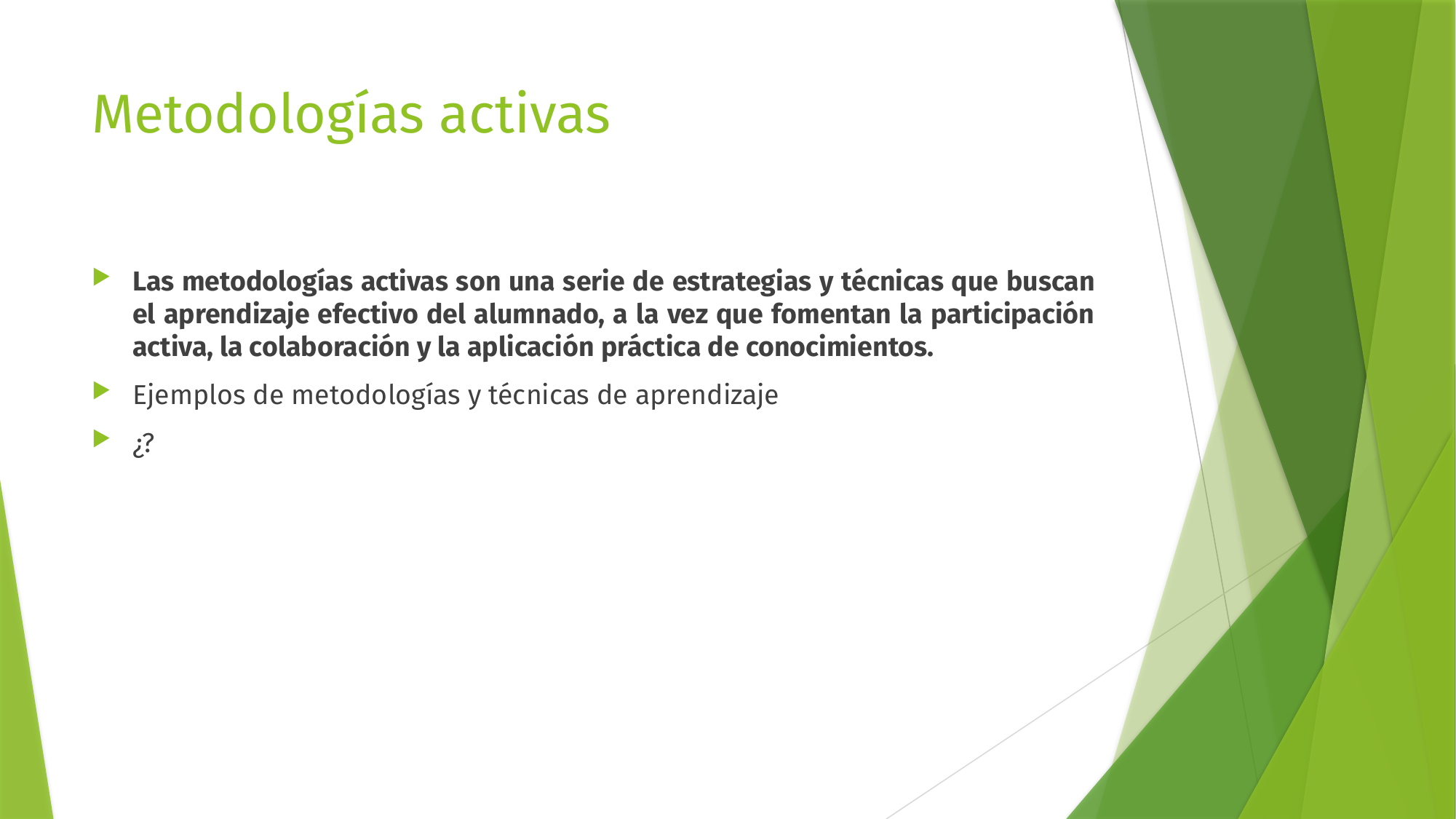

# Metodologías activas
Las metodologías activas son una serie de estrategias y técnicas que buscan el aprendizaje efectivo del alumnado, a la vez que fomentan la participación activa, la colaboración y la aplicación práctica de conocimientos.
Ejemplos de metodologías y técnicas de aprendizaje
¿?